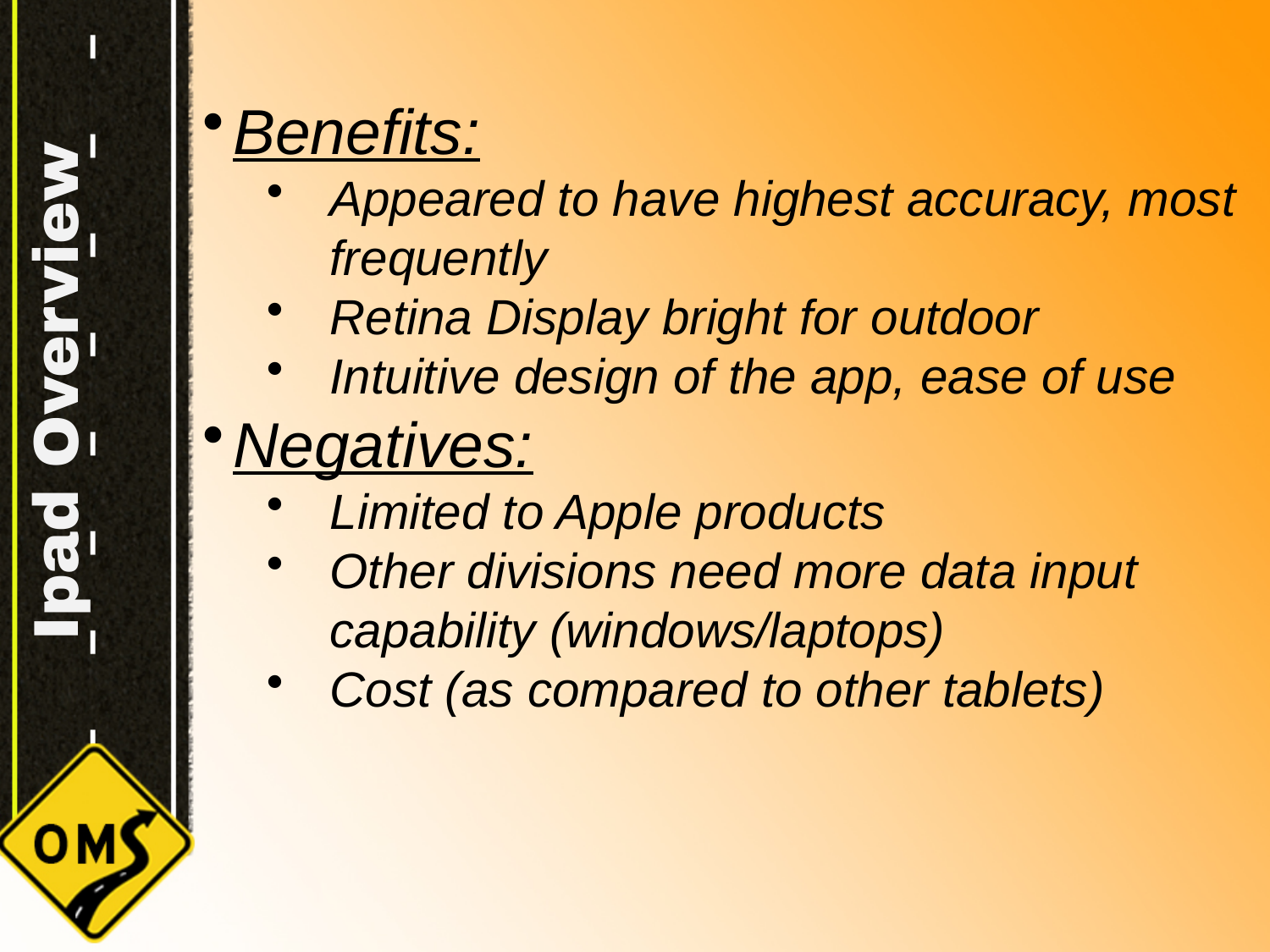

Benefits:
Appeared to have highest accuracy, most frequently
Retina Display bright for outdoor
Intuitive design of the app, ease of use
Negatives:
Limited to Apple products
Other divisions need more data input capability (windows/laptops)
Cost (as compared to other tablets)
Ipad Overview